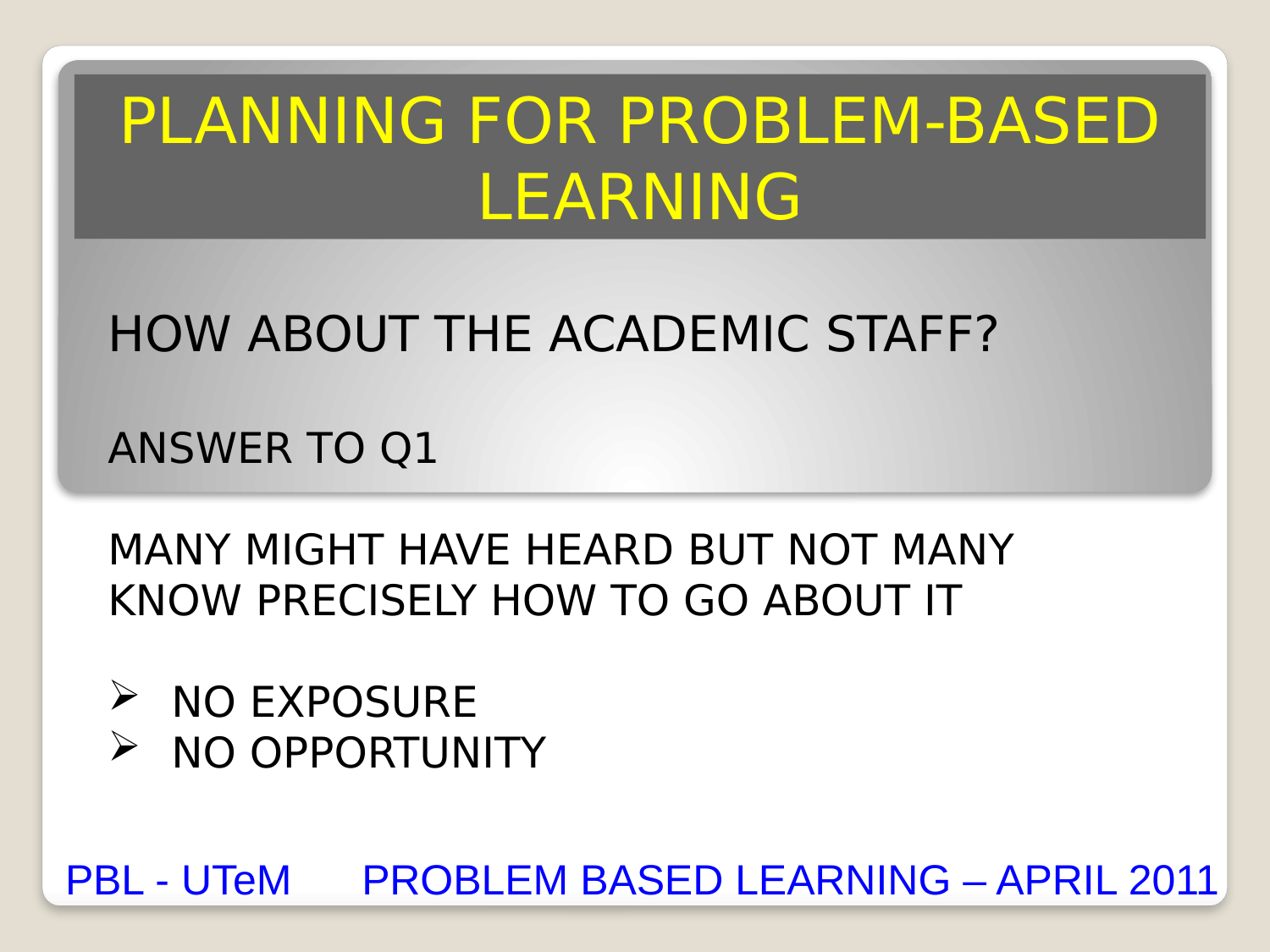

PLANNING FOR PROBLEM-BASED LEARNING
HOW ABOUT THE ACADEMIC STAFF?

ANSWER TO Q1

MANY MIGHT HAVE HEARD BUT NOT MANY
KNOW PRECISELY HOW TO GO ABOUT IT

NO EXPOSURE
NO OPPORTUNITY

PBL - UTeM
PROBLEM BASED LEARNING – APRIL 2011